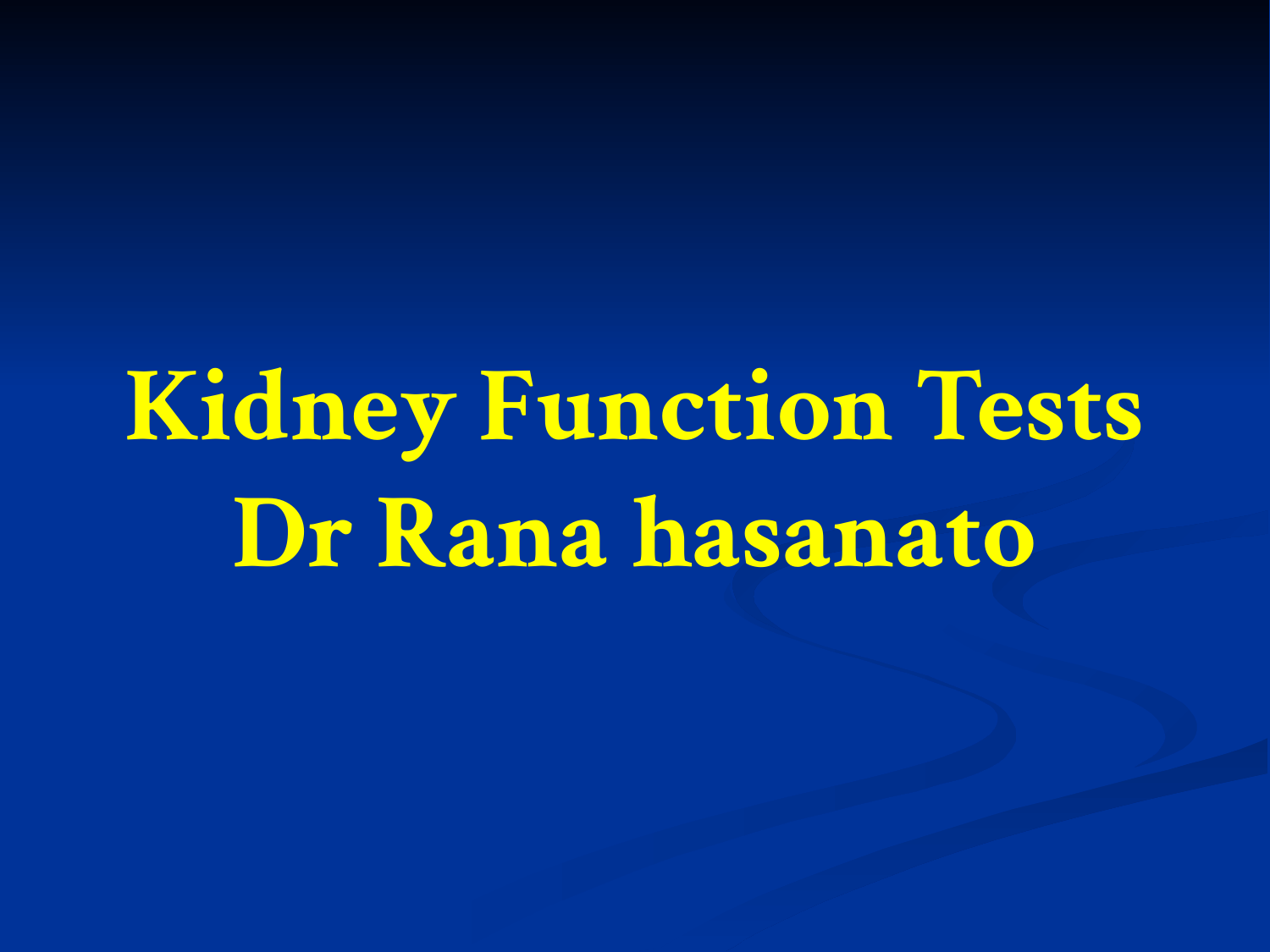

# Kidney Function Tests Dr Rana hasanato